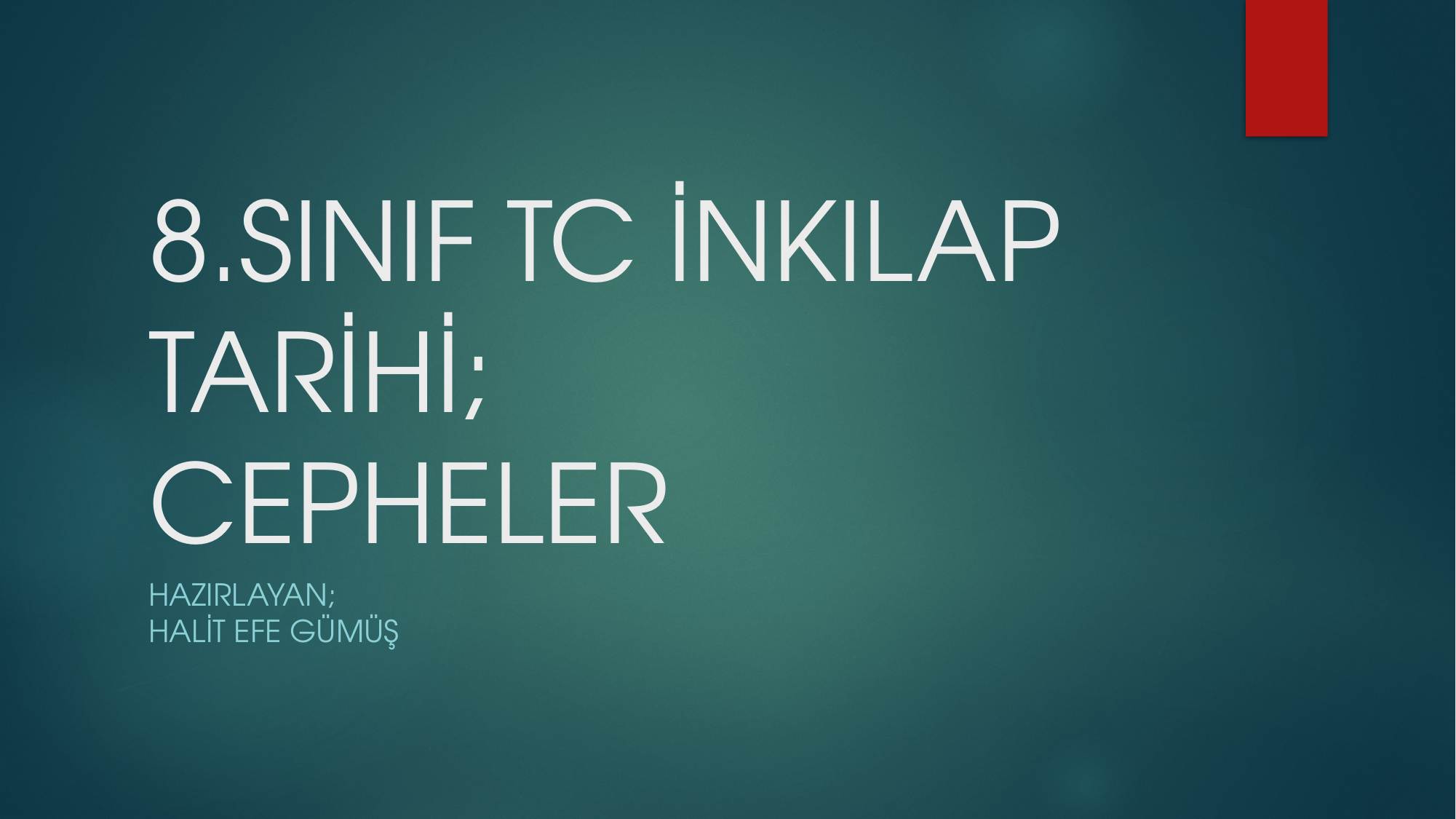

# 8.SINIF TC İNKILAP TARİHİ; CEPHELER
HAZIRLAYAN;
HALİT EFE GÜMÜŞ